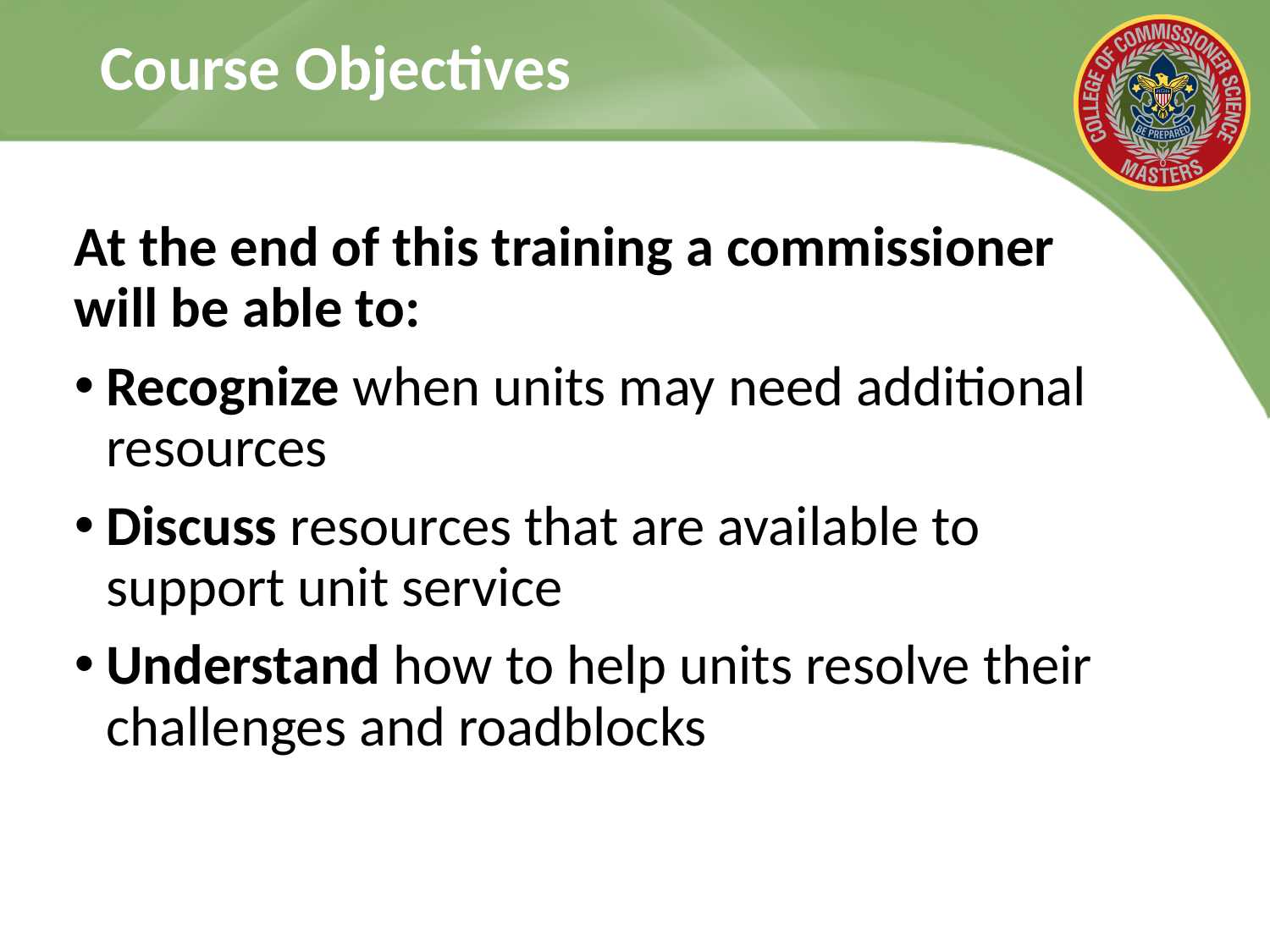

# Course Objectives
At the end of this training a commissioner will be able to:
Recognize when units may need additional resources
Discuss resources that are available to support unit service
Understand how to help units resolve their challenges and roadblocks